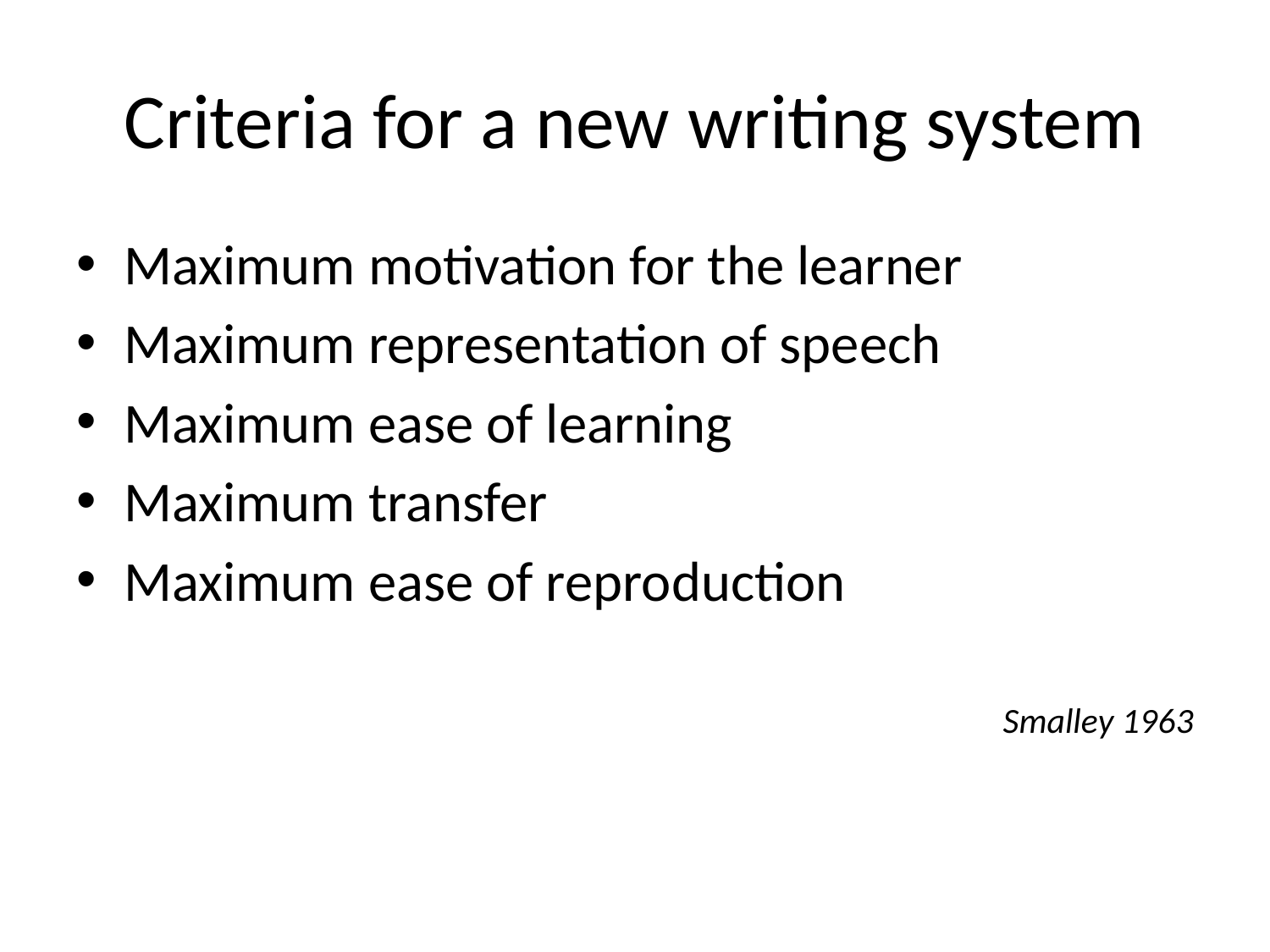

# Criteria for a new writing system
Maximum motivation for the learner
Maximum representation of speech
Maximum ease of learning
Maximum transfer
Maximum ease of reproduction

Smalley 1963